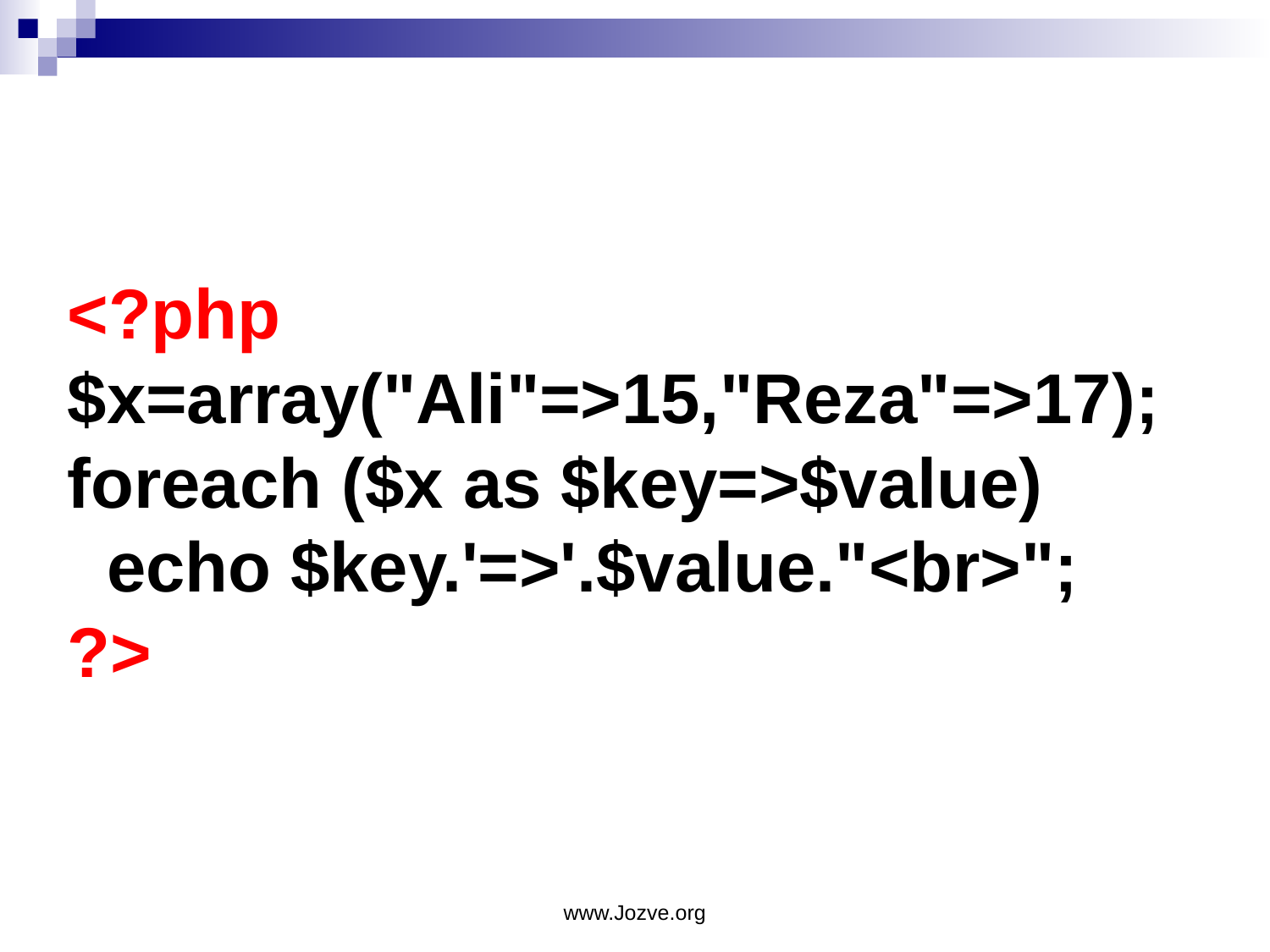

# <?php $x=array("Ali"=>15,"Reza"=>17); foreach ($x as $key=>$value) echo $key.'=>'.$value."<br>"; ?>
www.Jozve.org